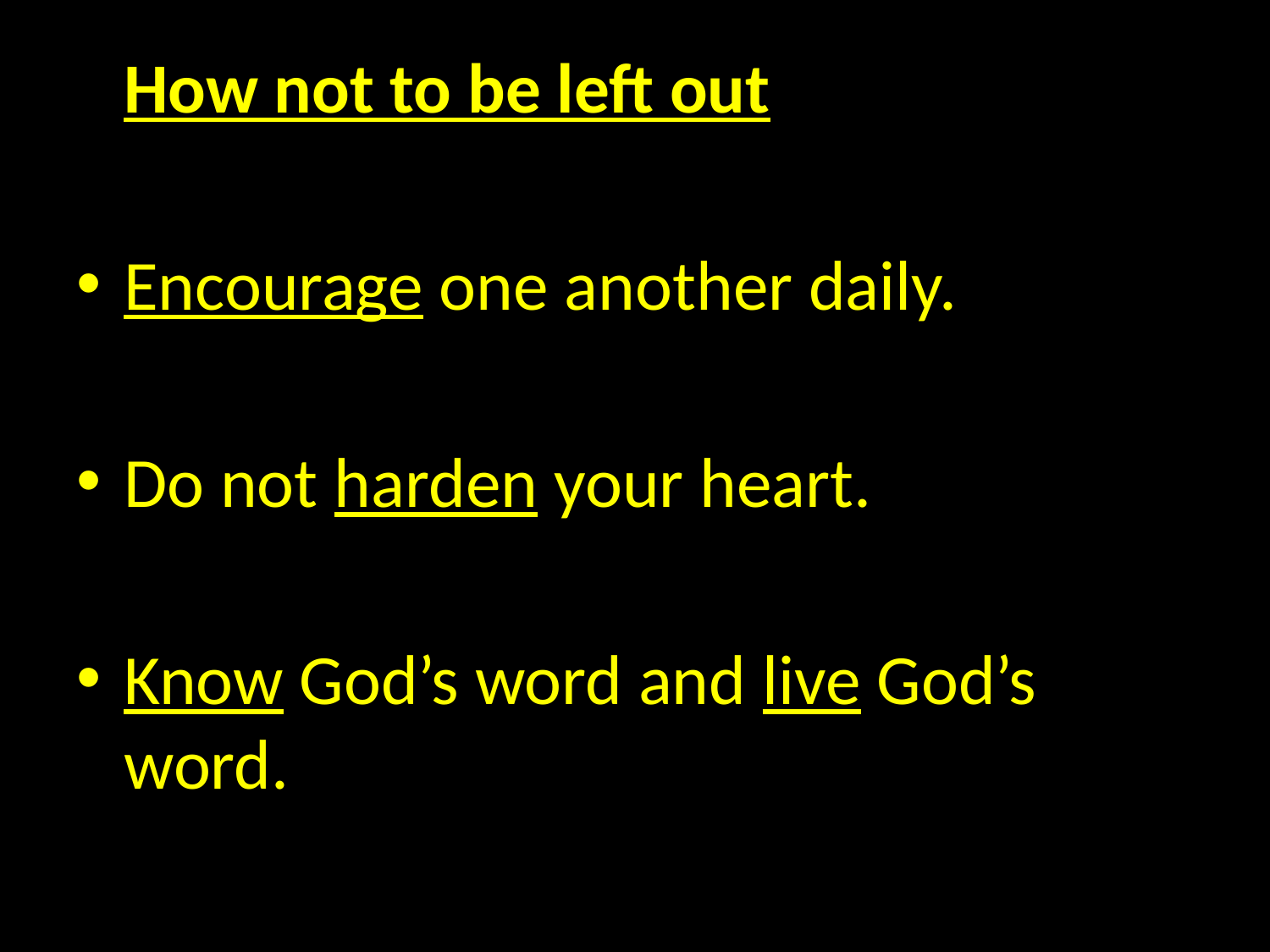

How not to be left out

Encourage one another daily.

Do not harden your heart.

Know God’s word and live God’s word.

#